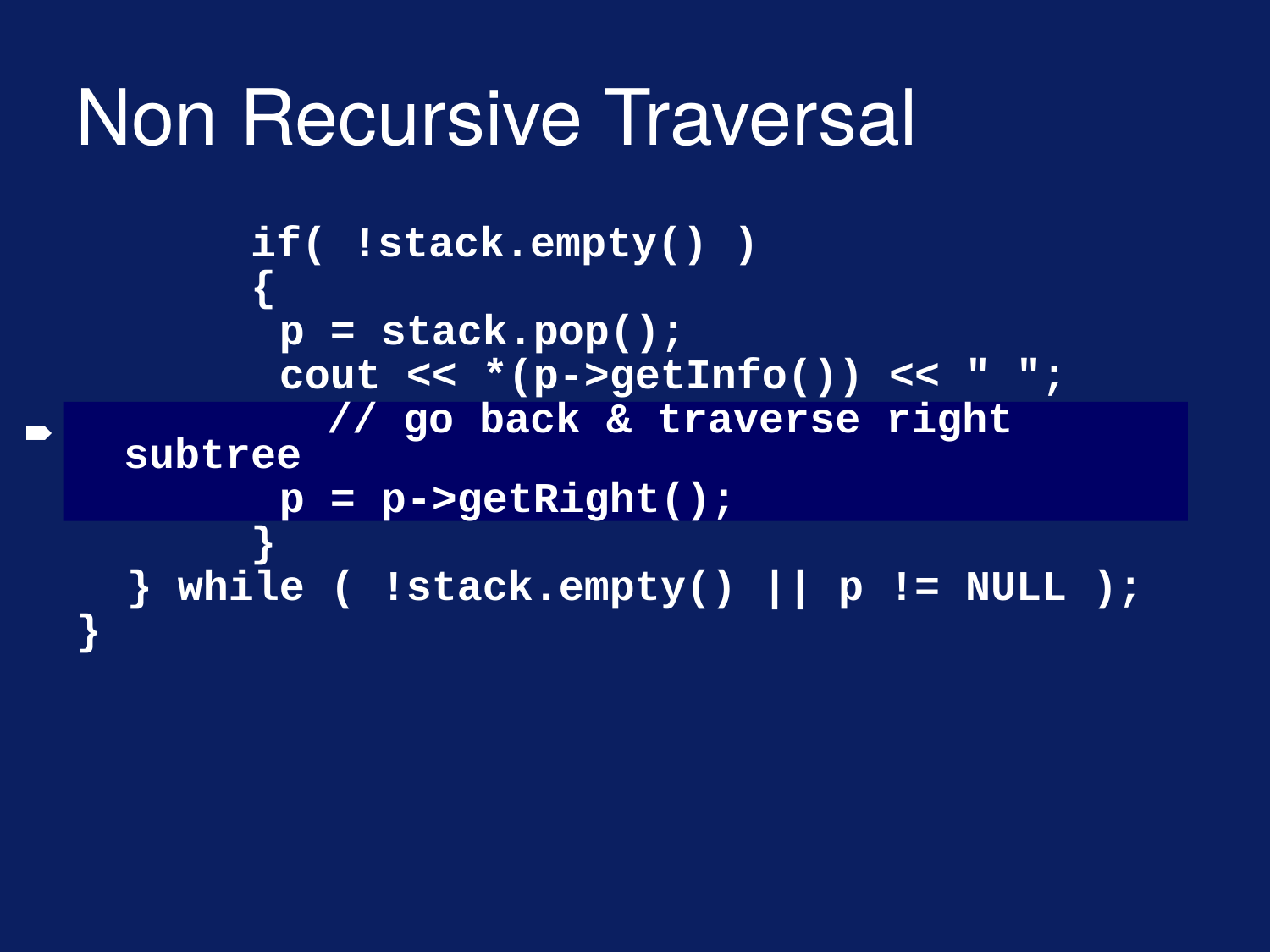

# Non Recursive Traversal
		if( !stack.empty() )
		{
        p = stack.pop();
        cout << *(p->getInfo()) << " ";
		   // go back & traverse right subtree
        p = p->getRight();
		}
  } while ( !stack.empty() || p != NULL );
}

🠶